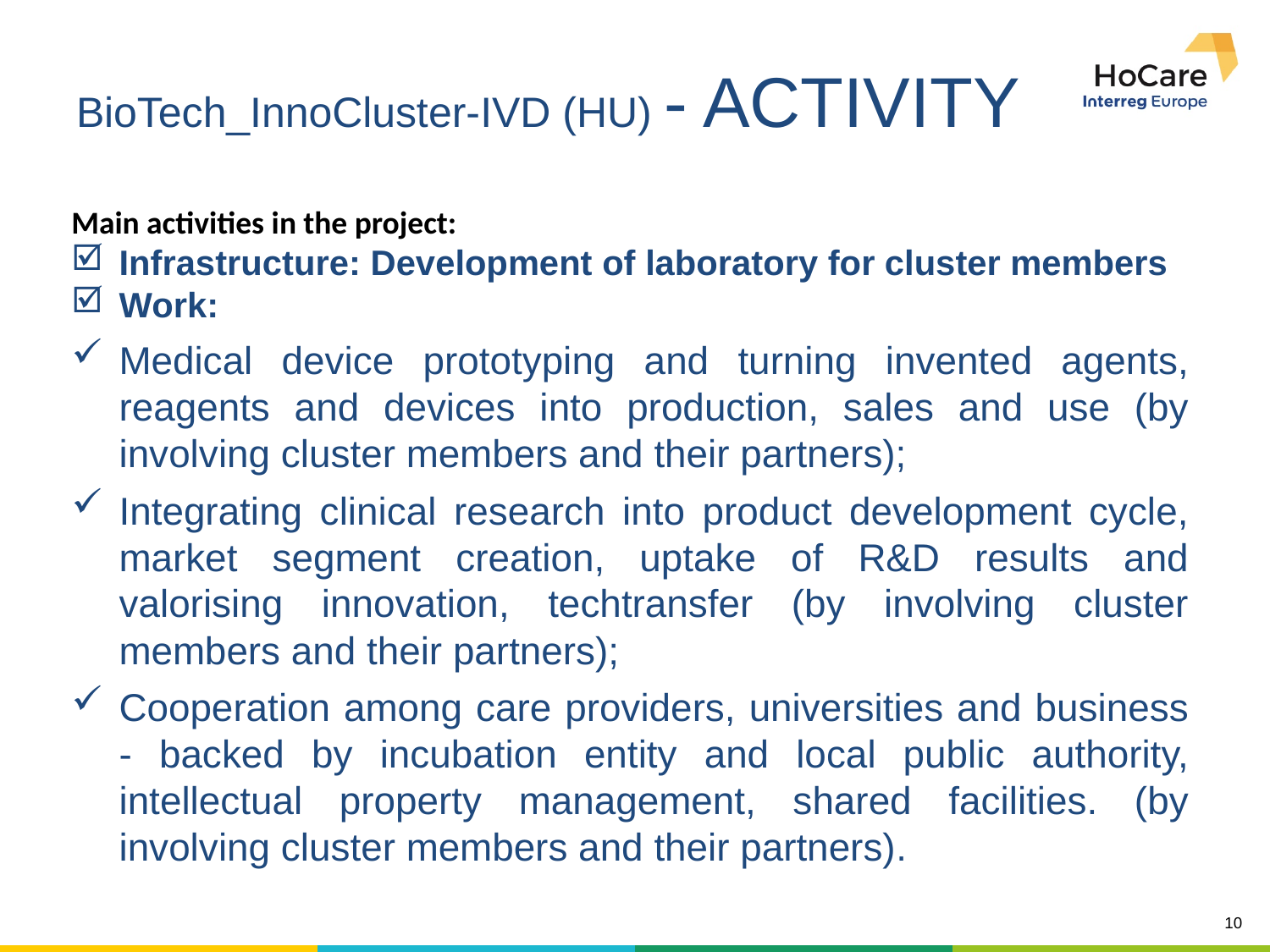

# BioTech_InnoCluster-IVD (HU) - ACTIVITY
Main activities in the project:
Infrastructure: Development of laboratory for cluster members
Work:
Medical device prototyping and turning invented agents, reagents and devices into production, sales and use (by involving cluster members and their partners);
Integrating clinical research into product development cycle, market segment creation, uptake of R&D results and valorising innovation, techtransfer (by involving cluster members and their partners);
Cooperation among care providers, universities and business - backed by incubation entity and local public authority, intellectual property management, shared facilities. (by involving cluster members and their partners).